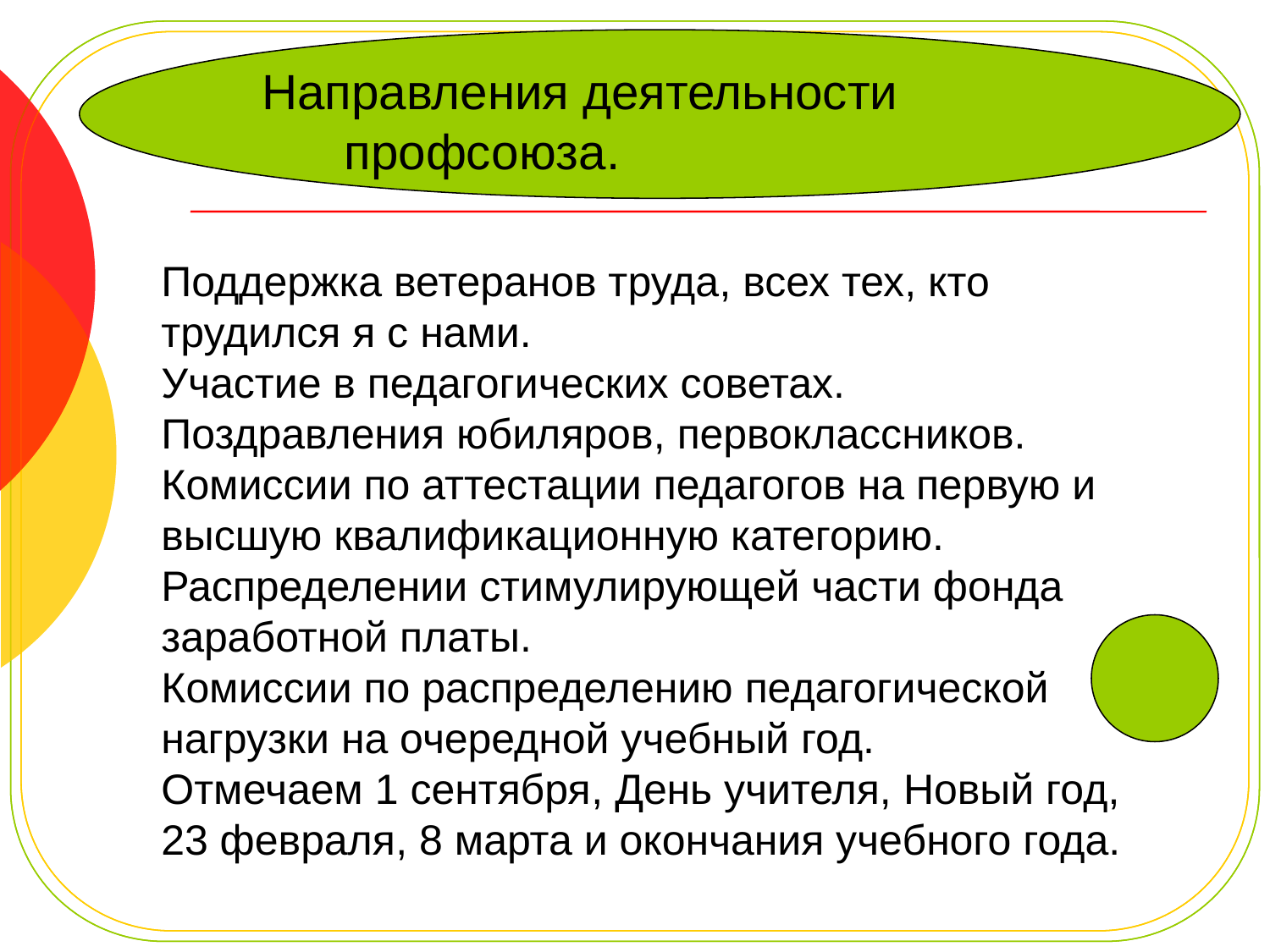

Направления деятельности                  профсоюза.

Поддержка ветеранов труда, всех тех, кто трудился я с нами.
Участие в педагогических советах.
Поздравления юбиляров, первоклассников.
Комиссии по аттестации педагогов на первую и высшую квалификационную категорию.
Распределении стимулирующей части фонда заработной платы.
Комиссии по распределению педагогической нагрузки на очередной учебный год.
Отмечаем 1 сентября, День учителя, Новый год, 23 февраля, 8 марта и окончания учебного года.